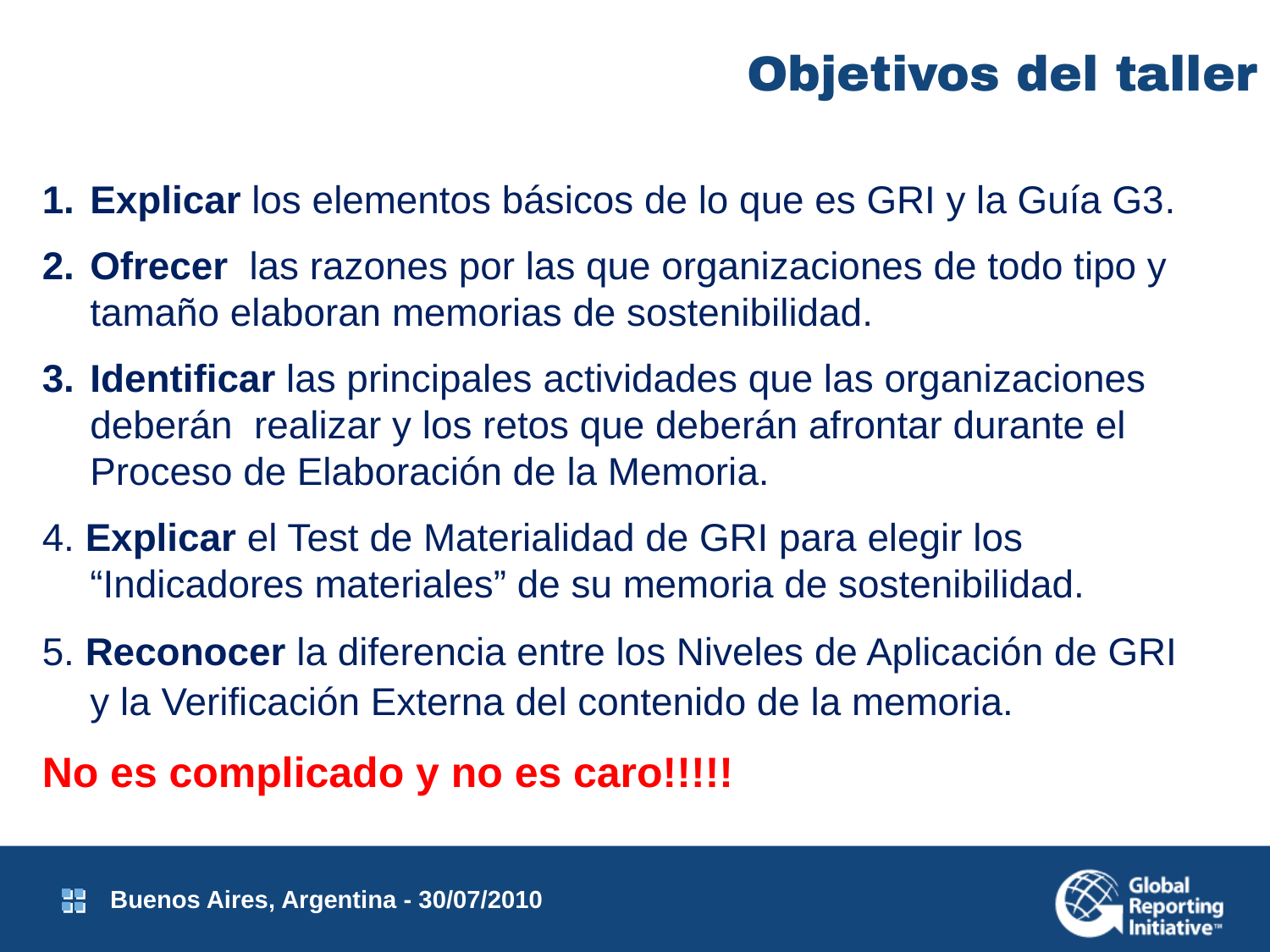

Objetivos del taller
Explicar los elementos básicos de lo que es GRI y la Guía G3.
Ofrecer  las razones por las que organizaciones de todo tipo y tamaño elaboran memorias de sostenibilidad.
Identificar las principales actividades que las organizaciones deberán  realizar y los retos que deberán afrontar durante el Proceso de Elaboración de la Memoria.
4. Explicar el Test de Materialidad de GRI para elegir los “Indicadores materiales” de su memoria de sostenibilidad.
5. Reconocer la diferencia entre los Niveles de Aplicación de GRI y la Verificación Externa del contenido de la memoria.
No es complicado y no es caro!!!!!